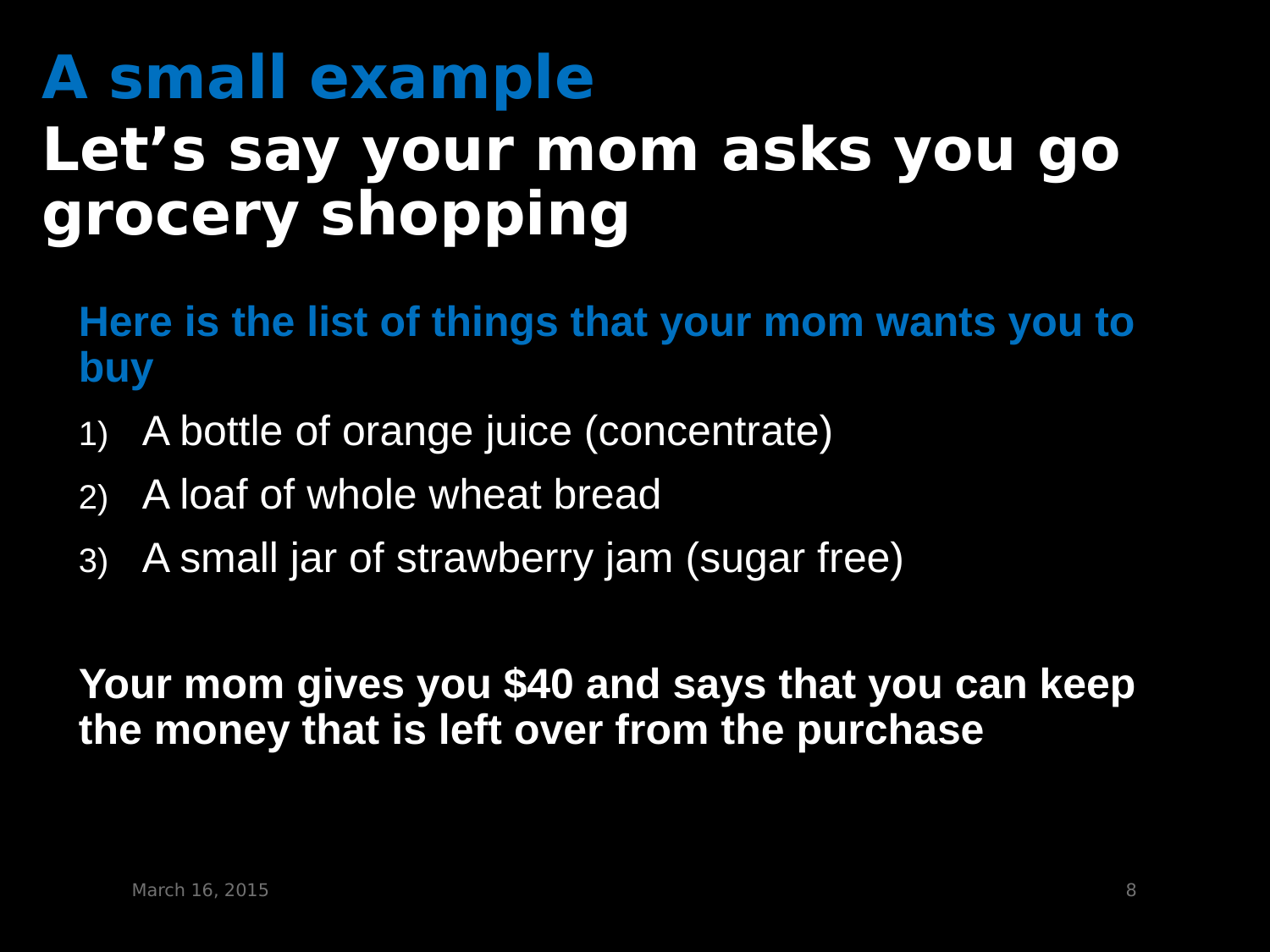

A small example
Let’s say your mom asks you go grocery shopping

Here is the list of things that your mom wants you to buy
A bottle of orange juice (concentrate)
A loaf of whole wheat bread
A small jar of strawberry jam (sugar free)

Your mom gives you $40 and says that you can keep the money that is left over from the purchase

March 16, 2015
8